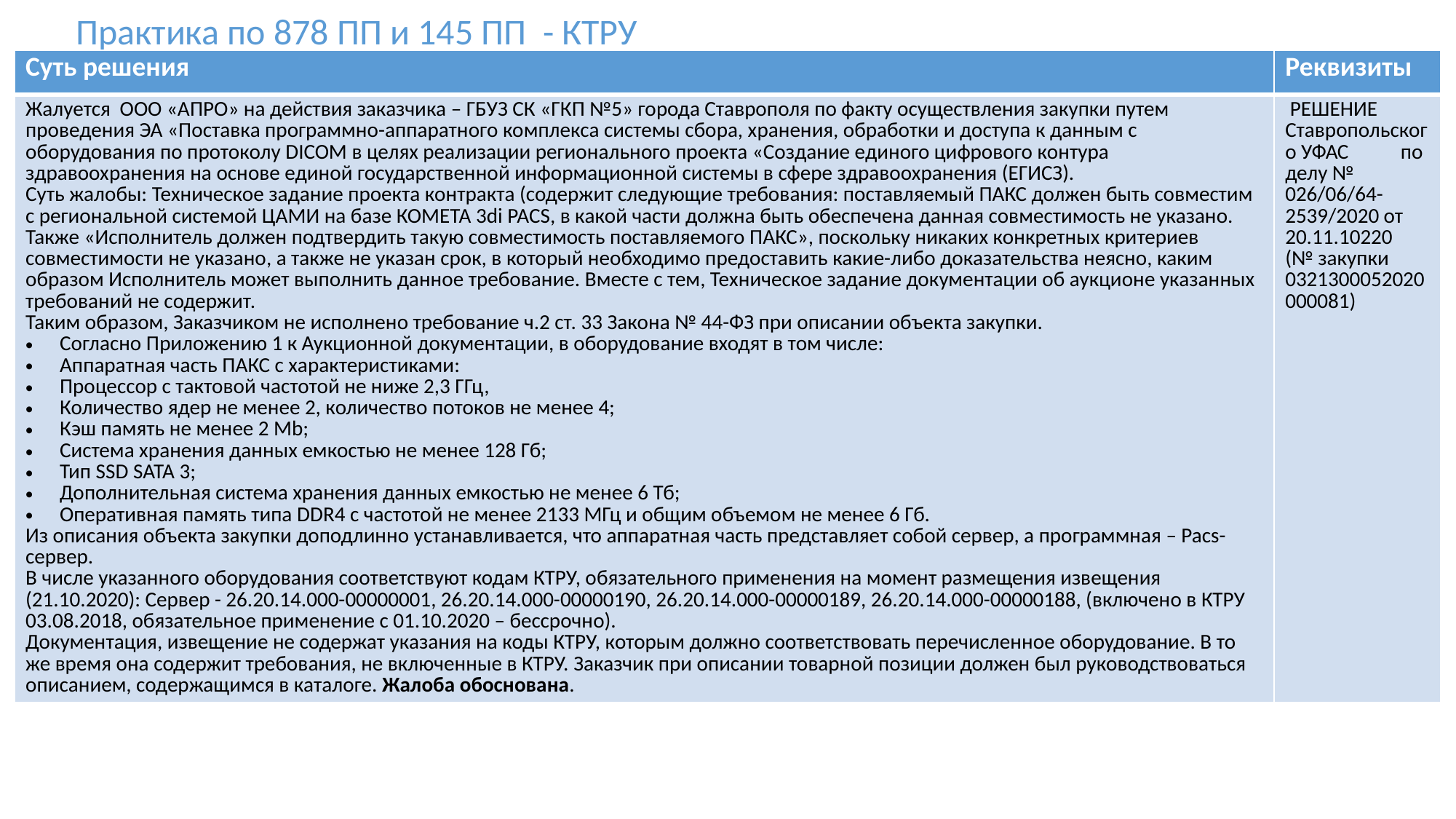

# Практика по 878 ПП и 145 ПП  - КТРУ
| Суть решения | Реквизиты |
| --- | --- |
| Жалуется ООО «АПРО» на действия заказчика – ГБУЗ СК «ГКП №5» города Ставрополя по факту осуществления закупки путем проведения ЭА «Поставка программно-аппаратного комплекса системы сбора, хранения, обработки и доступа к данным с оборудования по протоколу DICOM в целях реализации регионального проекта «Создание единого цифрового контура здравоохранения на основе единой государственной информационной системы в сфере здравоохранения (ЕГИСЗ). Суть жалобы: Техническое задание проекта контракта (содержит следующие требования: поставляемый ПАКС должен быть совместим с региональной системой ЦАМИ на базе КОМЕТА 3di PACS, в какой части должна быть обеспечена данная совместимость не указано. Также «Исполнитель должен подтвердить такую совместимость поставляемого ПАКС», поскольку никаких конкретных критериев совместимости не указано, а также не указан срок, в который необходимо предоставить какие-либо доказательства неясно, каким образом Исполнитель может выполнить данное требование. Вместе с тем, Техническое задание документации об аукционе указанных требований не содержит. Таким образом, Заказчиком не исполнено требование ч.2 ст. 33 Закона № 44-ФЗ при описании объекта закупки. Согласно Приложению 1 к Аукционной документации, в оборудование входят в том числе: Аппаратная часть ПАКС с характеристиками: Процессор с тактовой частотой не ниже 2,3 ГГц, Количество ядер не менее 2, количество потоков не менее 4; Кэш память не менее 2 Mb; Система хранения данных емкостью не менее 128 Гб; Тип SSD SATA 3; Дополнительная система хранения данных емкостью не менее 6 Тб; Оперативная память типа DDR4 с частотой не менее 2133 МГц и общим объемом не менее 6 Гб. Из описания объекта закупки доподлинно устанавливается, что аппаратная часть представляет собой сервер, а программная – Pacs-сервер. В числе указанного оборудования соответствуют кодам КТРУ, обязательного применения на момент размещения извещения (21.10.2020): Сервер - 26.20.14.000-00000001, 26.20.14.000-00000190, 26.20.14.000-00000189, 26.20.14.000-00000188, (включено в КТРУ 03.08.2018, обязательное применение с 01.10.2020 – бессрочно). Документация, извещение не содержат указания на коды КТРУ, которым должно соответствовать перечисленное оборудование. В то же время она содержит требования, не включенные в КТРУ. Заказчик при описании товарной позиции должен был руководствоваться описанием, содержащимся в каталоге. Жалоба обоснована. | РЕШЕНИЕ Ставропольского УФАС по делу № 026/06/64-2539/2020 от 20.11.10220 (№ закупки 0321300052020000081) |